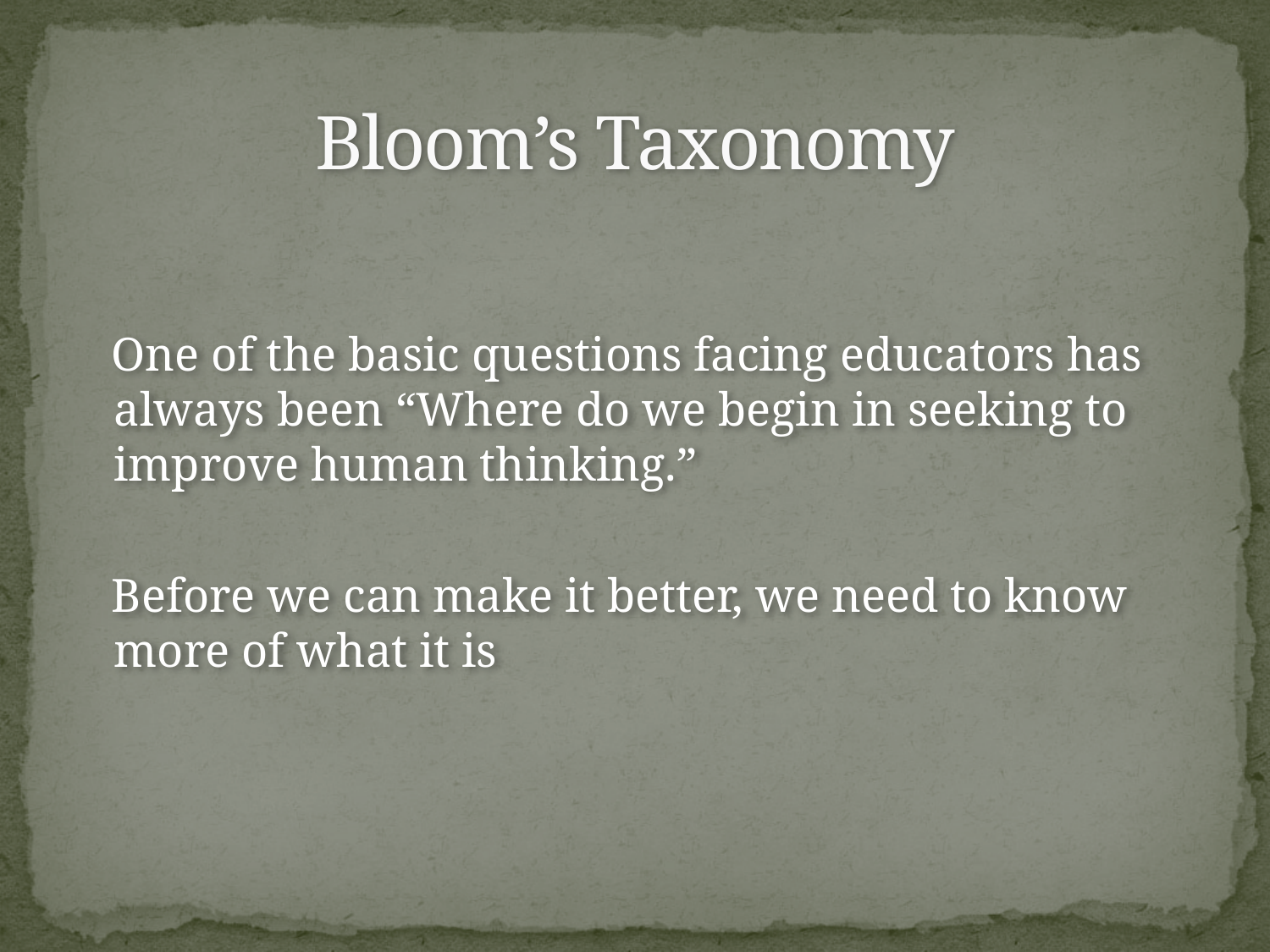

# Bloom’s Taxonomy

   One of the basic questions facing educators has always been “Where do we begin in seeking to improve human thinking.”

   Before we can make it better, we need to know more of what it is